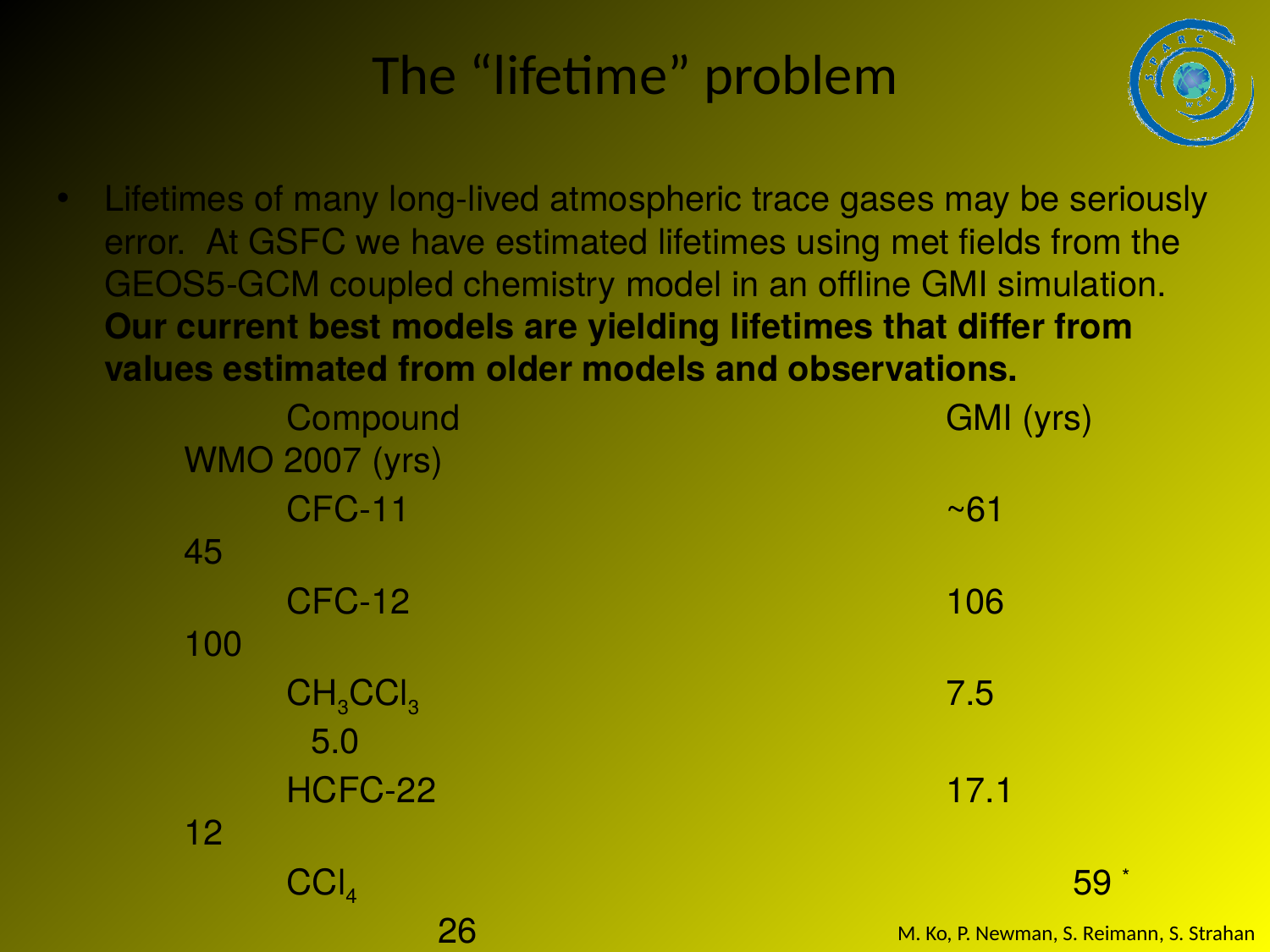

# The “lifetime” problem
Lifetimes of many long-lived atmospheric trace gases may be seriously error.  At GSFC we have estimated lifetimes using met fields from the GEOS5-GCM coupled chemistry model in an offline GMI simulation.  Our current best models are yielding lifetimes that differ from values estimated from older models and observations.
Compound 				GMI (yrs)		WMO 2007 (yrs)
CFC-11					~61 			45
CFC-12 					106 			100
CH3CCl3 					7.5 				5.0
HCFC-22 				17.1 			12
CCl4 						59 *				26
CFC-113 					92.5 			85
CH4 						14.5 			–
N2O 						120. 			114

*The GMI CTM has no ocean sink for CCl4 so the GMI lifetime is too long.